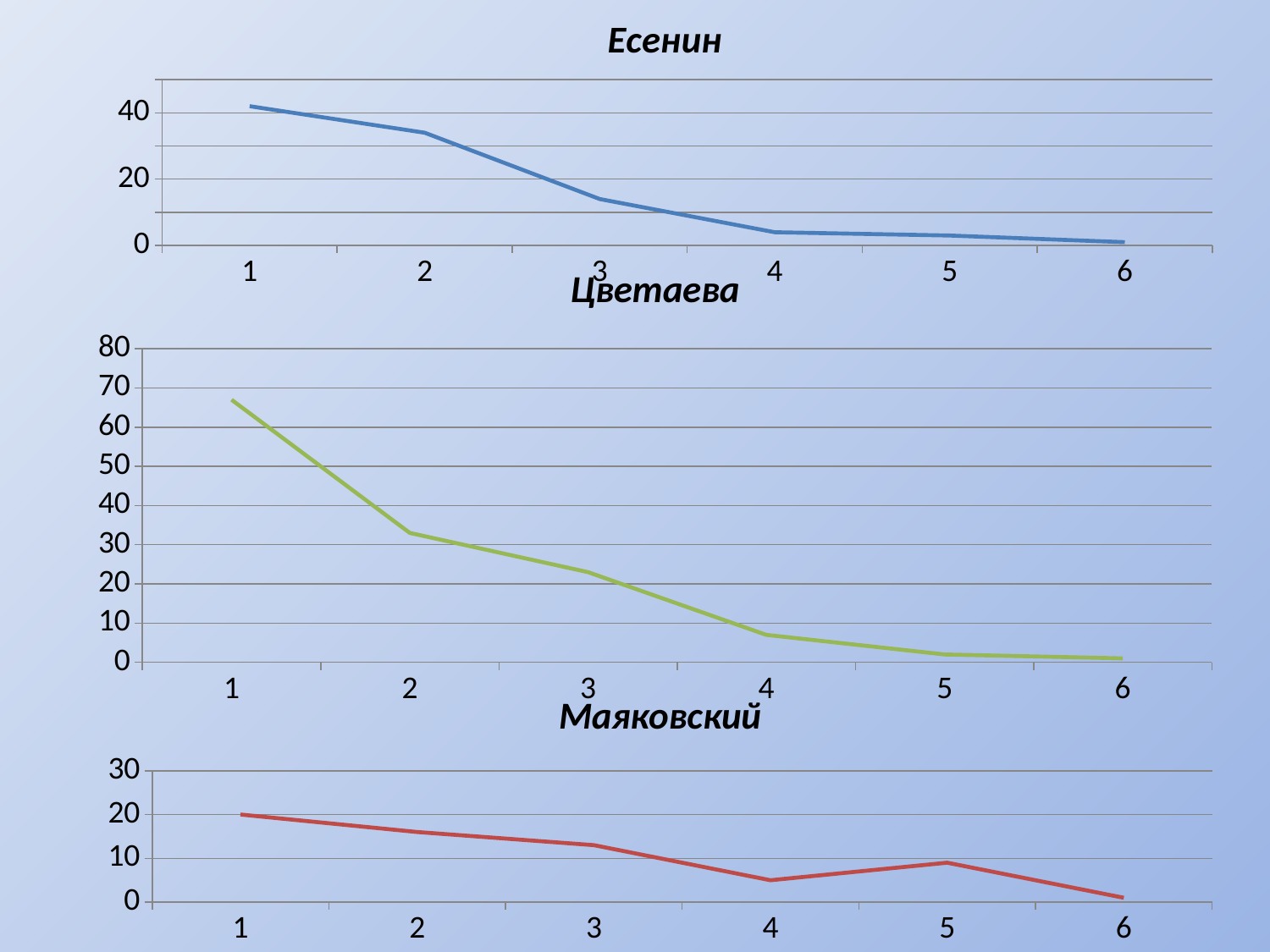

### Chart: Есенин

| Category | Есенин |
|---|---|
| 1 | 42.0 |
| 2 | 34.0 |
| 3 | 14.0 |
| 4 | 4.0 |
| 5 | 3.0 |
| 6 | 1.0 |

### Chart: Цветаева

| Category | Цветаева |
|---|---|
| 1 | 67.0 |
| 2 | 33.0 |
| 3 | 23.0 |
| 4 | 7.0 |
| 5 | 2.0 |
| 6 | 1.0 |

### Chart: Маяковский

| Category | Маяковский |
|---|---|
| 1 | 20.0 |
| 2 | 16.0 |
| 3 | 13.0 |
| 4 | 5.0 |
| 5 | 9.0 |
| 6 | 1.0 |